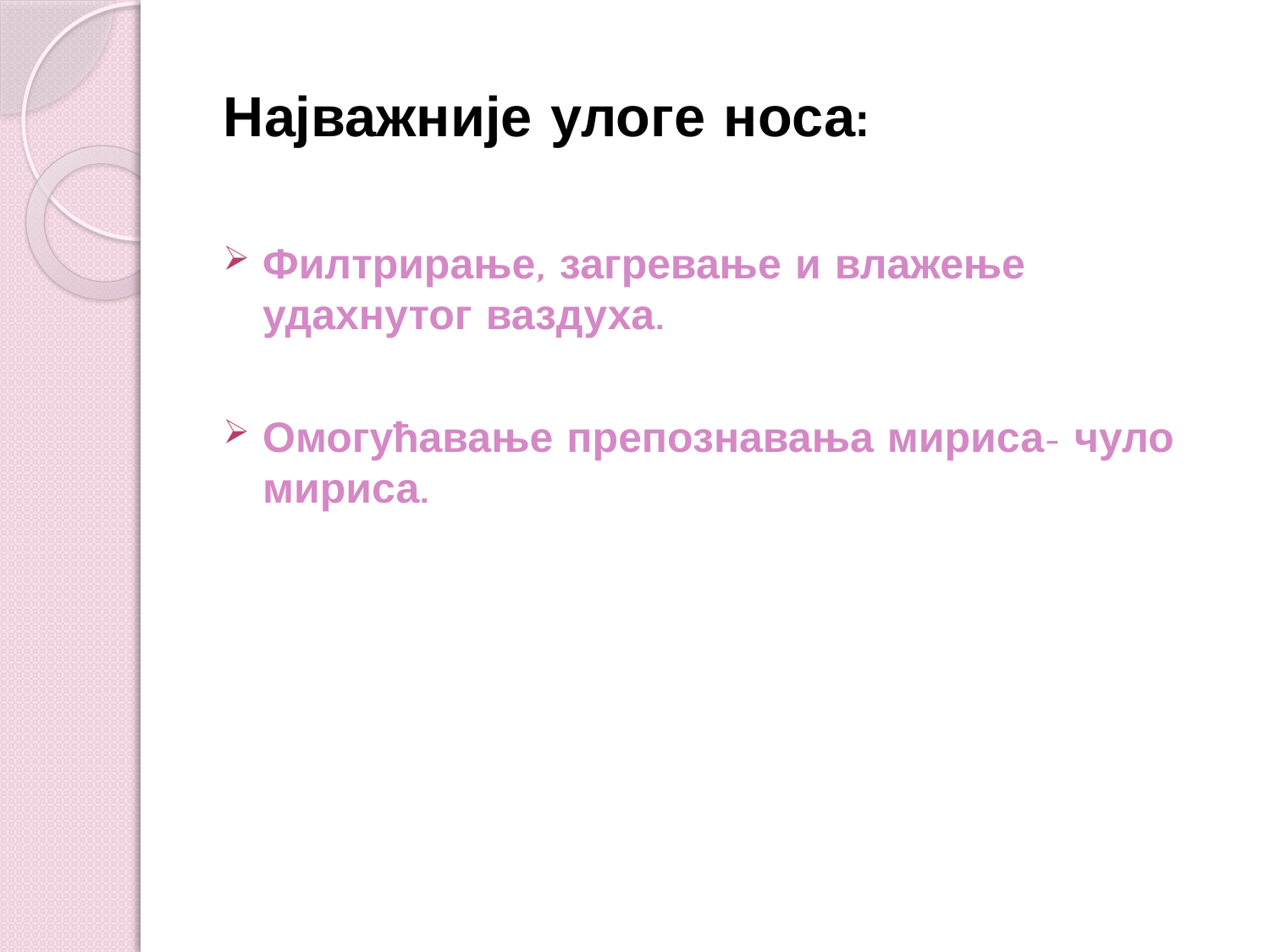

Најважније улоге носа:

Филтрирање, загревање и влажење удахнутог ваздуха.

Омогућавање препознавања мириса- чуло мириса.